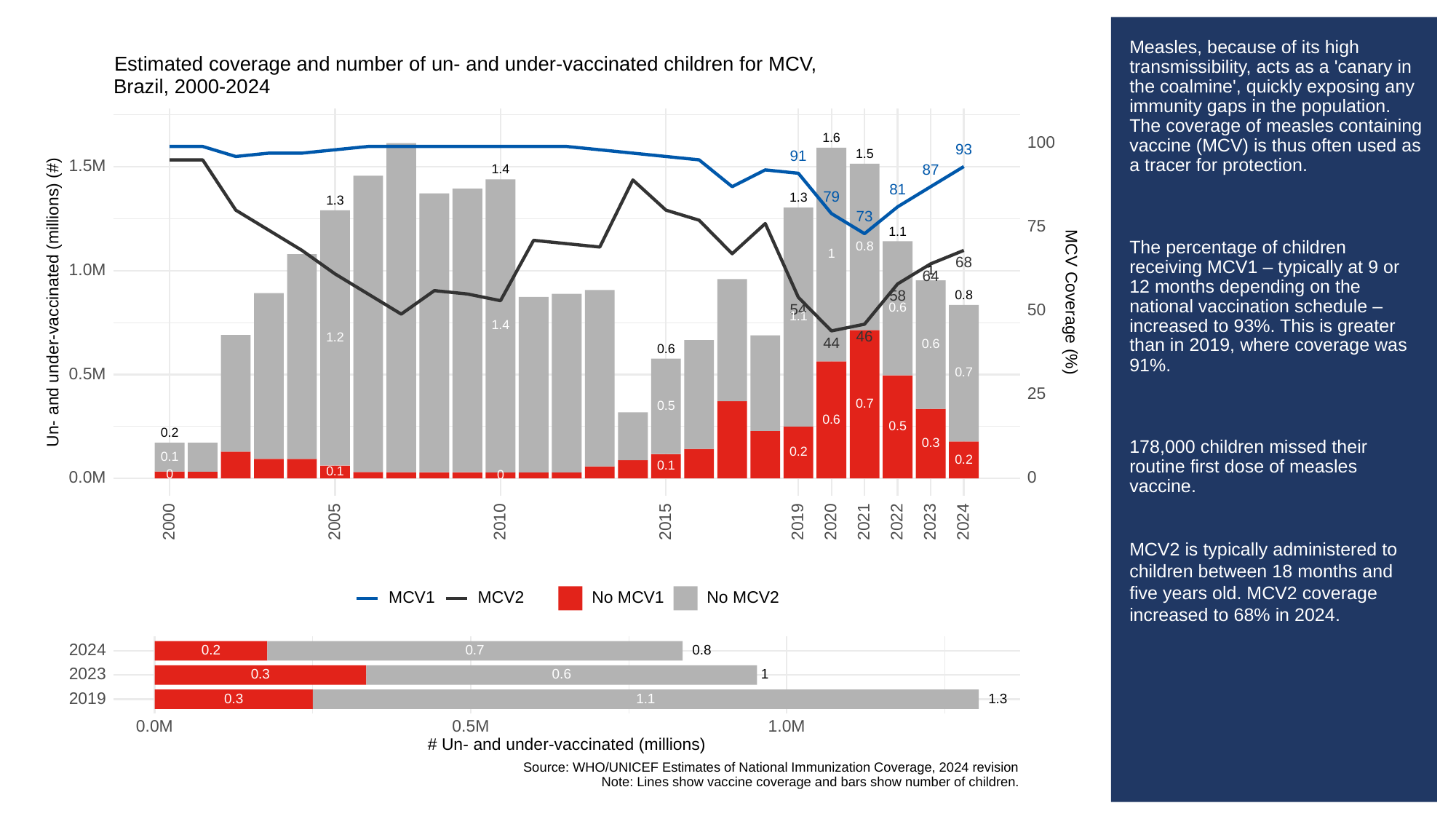

# Measles, because of its high transmissibility, acts as a 'canary in the coalmine', quickly exposing any immunity gaps in the population. The coverage of measles containing vaccine (MCV) is thus often used as a tracer for protection.

The percentage of children receiving MCV1 – typically at 9 or 12 months depending on the national vaccination schedule – increased to 93%. This is greater than in 2019, where coverage was 91%.

178,000 children missed their routine first dose of measles vaccine.

MCV2 is typically administered to children between 18 months and five years old. MCV2 coverage increased to 68% in 2024.

Estimated coverage and number of un- and under-vaccinated children for MCV,
Brazil, 2000-2024

1.6
100

93

1.5
91

1.5M

87
1.4

81

79

1.3
1.3

73

75
1.1

0.8
1

68
1.0M
1

64

0.8
58

Un- and under-vaccinated (millions) (#)
MCV Coverage (%)

0.6
50
54

1.1
1.4

46
1.2

44
0.6

0.6

0.5M
0.7

25
0.7

0.5

0.6
0.5

0.2

0.3

0.2

0.1

0.2

0.1

0.1
0
0

0.0M
0

2023
2000
2005
2010
2015
2019
2020
2021
2022
2024

MCV1
MCV2
No MCV1
No MCV2

2024
0.2
0.7
0.8

2023
0.3
0.6
1

2019
0.3
1.3
1.1

0.0M
0.5M
1.0M
# Un- and under-vaccinated (millions)
Source: WHO/UNICEF Estimates of National Immunization Coverage, 2024 revision
Note: Lines show vaccine coverage and bars show number of children.